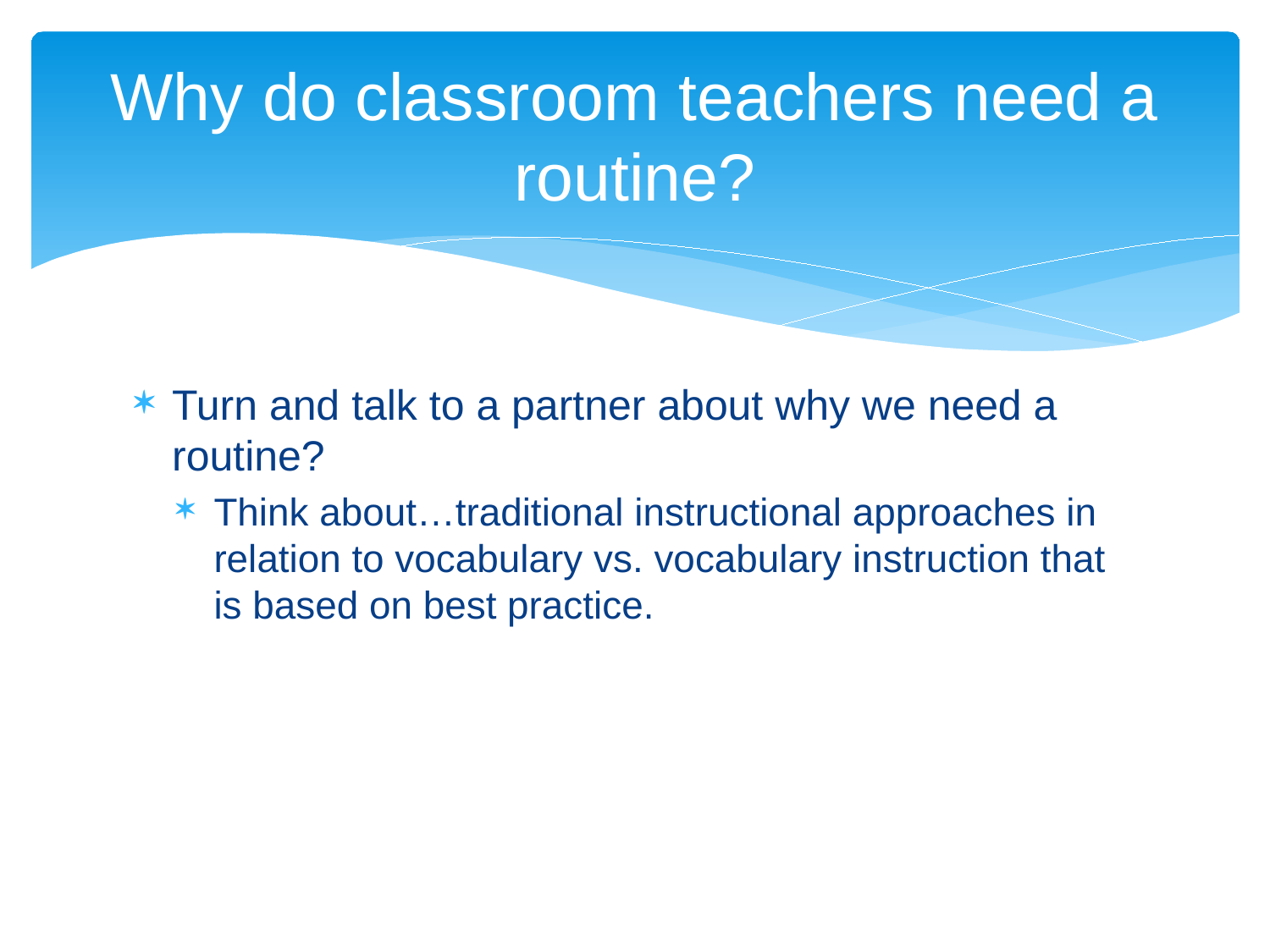

# Why do classroom teachers need a routine?
Turn and talk to a partner about why we need a routine?
Think about…traditional instructional approaches in relation to vocabulary vs. vocabulary instruction that is based on best practice.